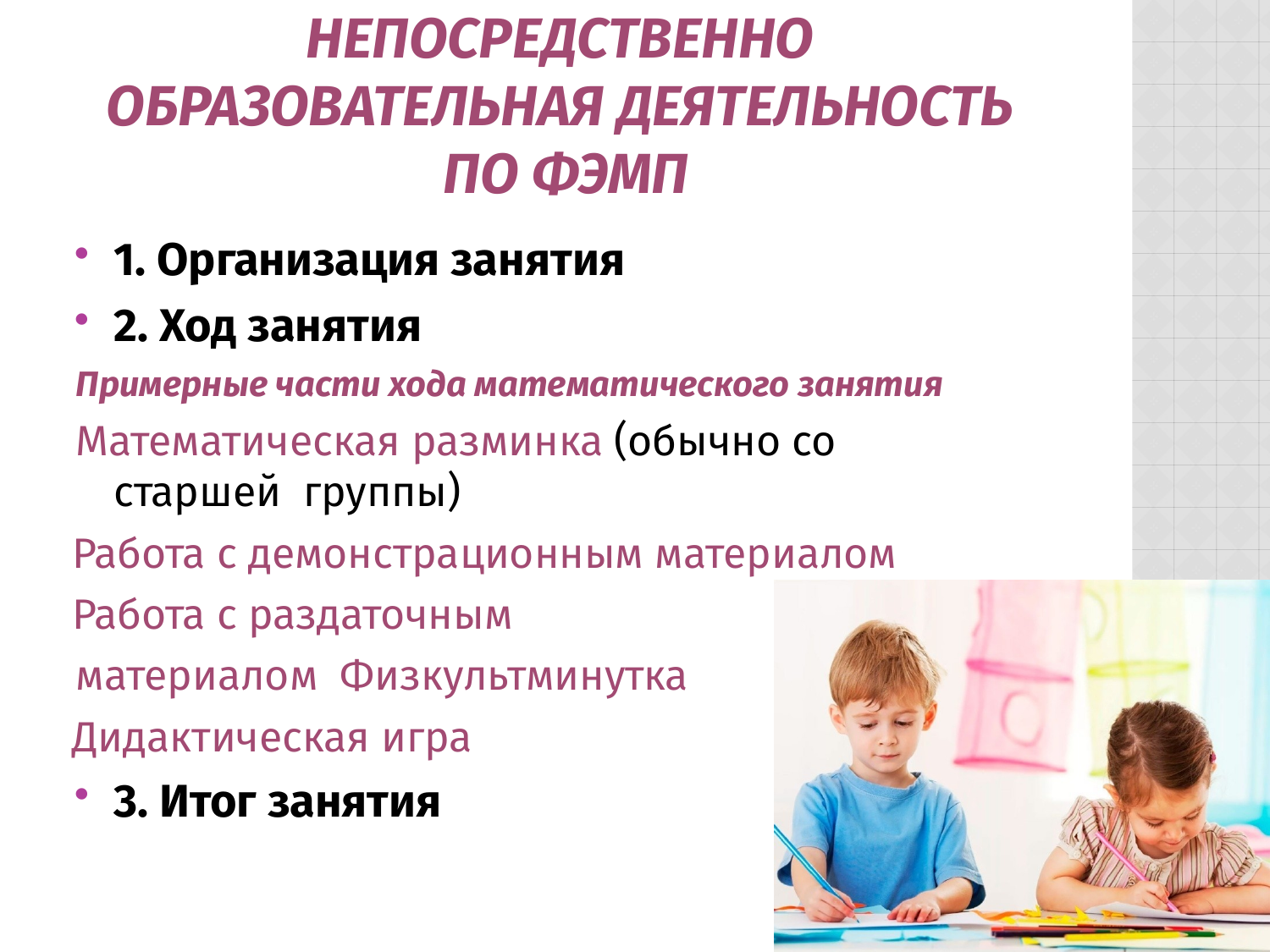

# НЕПОСРЕДСТВЕННО  ОБРАЗОВАТЕЛЬНАЯ ДЕЯТЕЛЬНОСТЬ  ПО ФЭМП
1. Организация занятия
2. Ход занятия
Примерные части хода математического занятия
Математическая разминка (обычно со старшей  группы)
Работа с демонстрационным материалом
Работа с раздаточным материалом  Физкультминутка
Дидактическая игра
3. Итог занятия